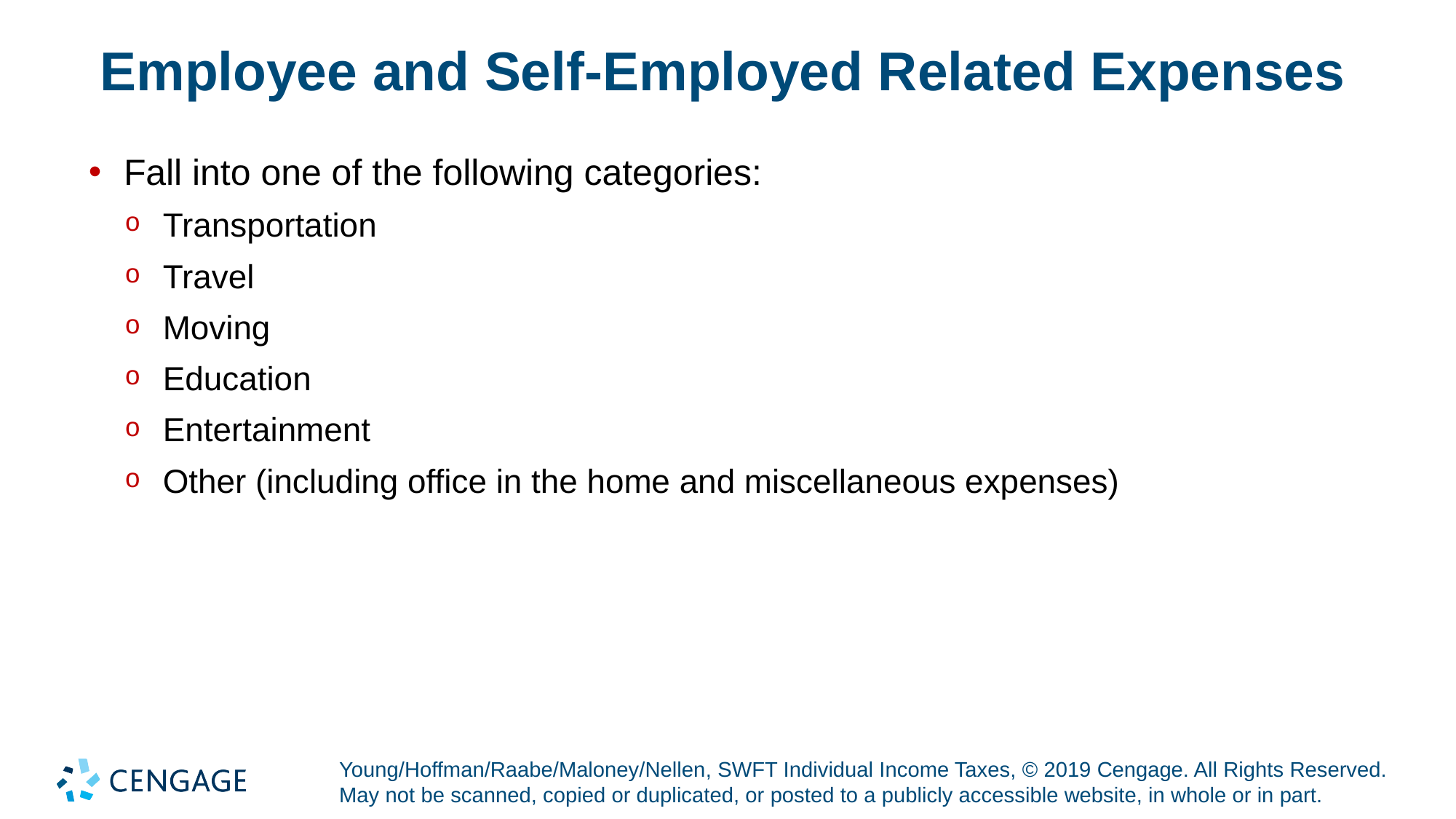

# Employee and Self-Employed Related Expenses
Fall into one of the following categories:
Transportation
Travel
Moving
Education
Entertainment
Other (including office in the home and miscellaneous expenses)